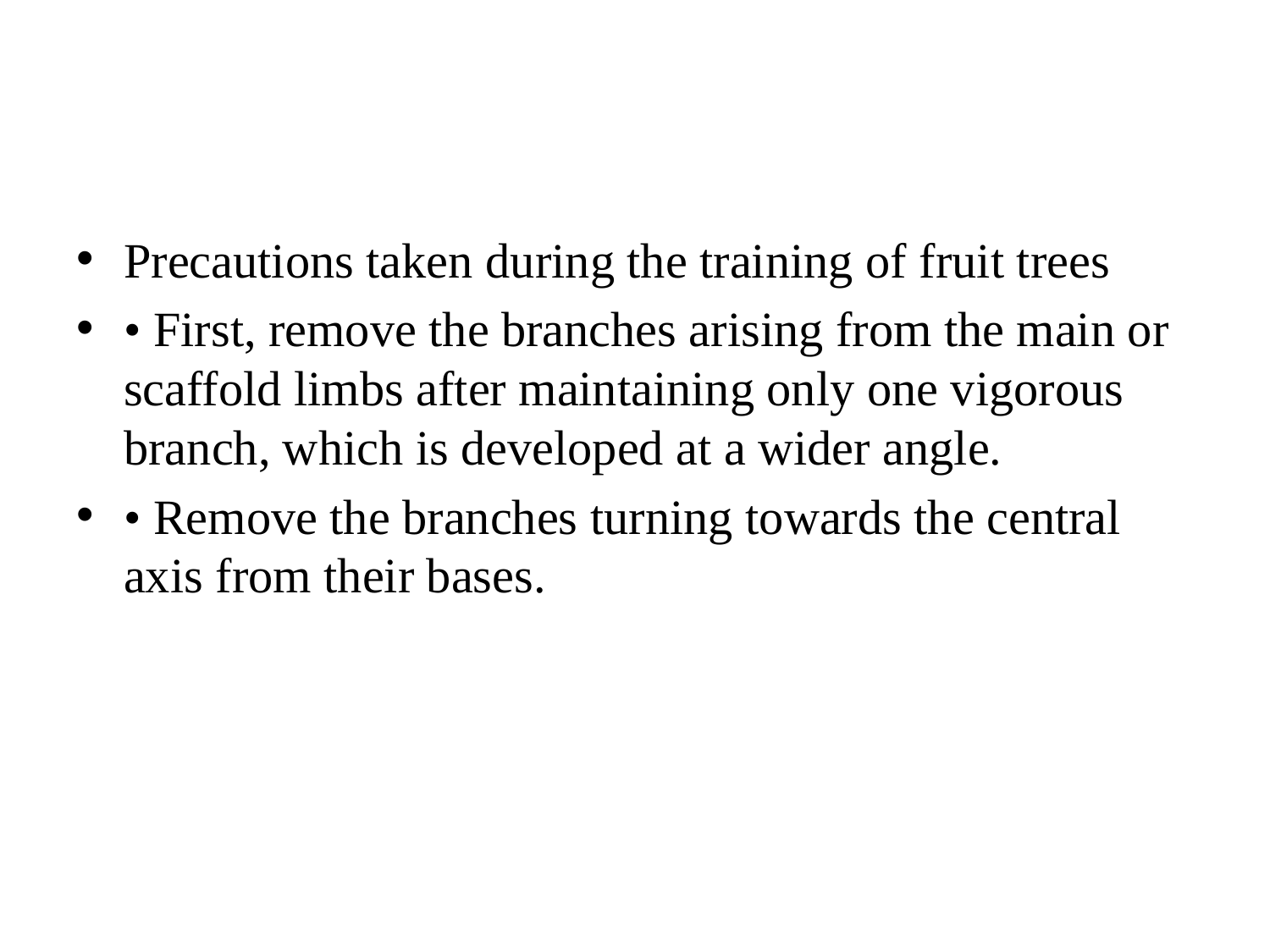

#
Precautions taken during the training of fruit trees
• First, remove the branches arising from the main or scaffold limbs after maintaining only one vigorous branch, which is developed at a wider angle.
• Remove the branches turning towards the central axis from their bases.